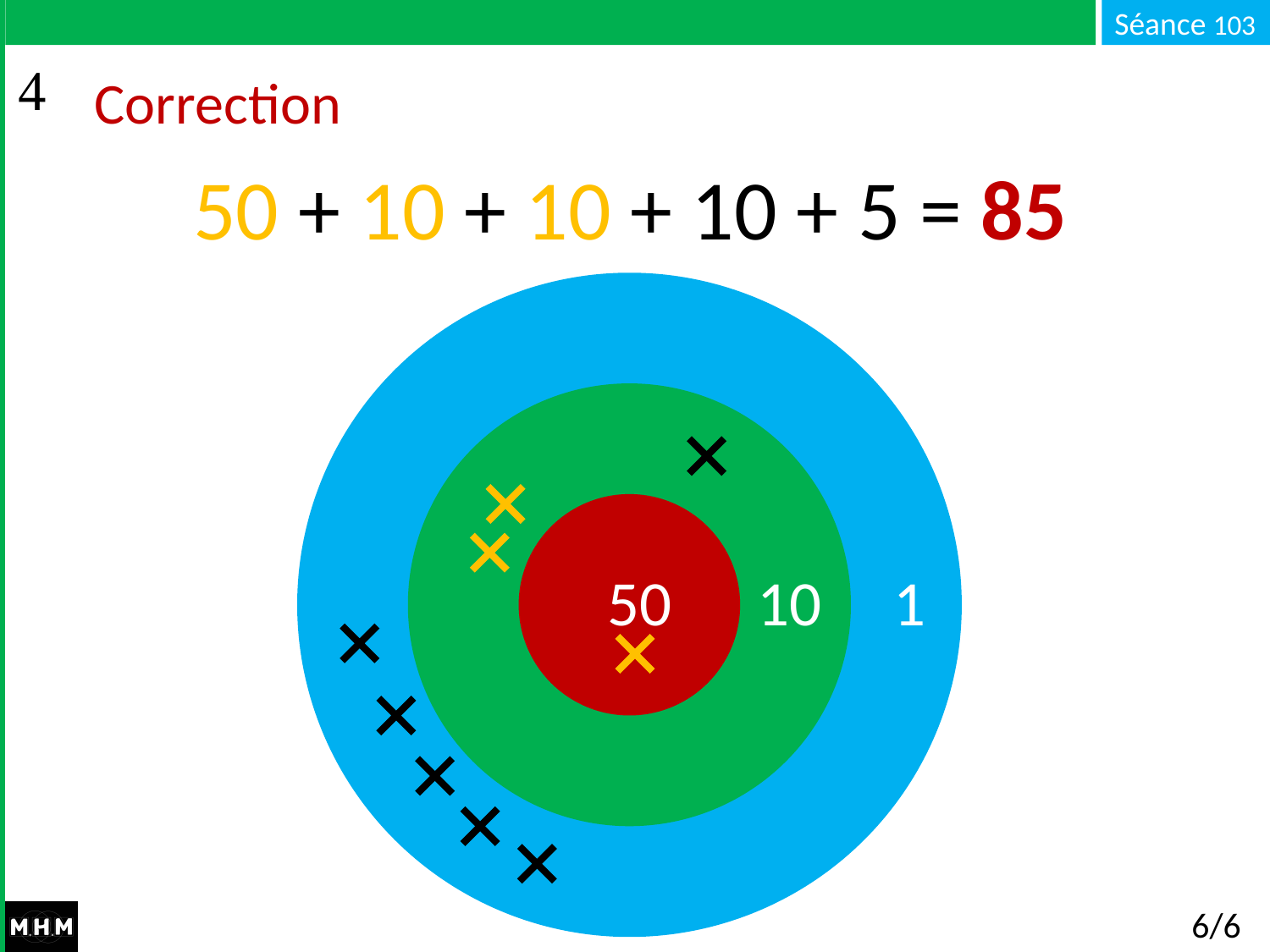

# Correction
50 + 10 + 10 + 10 + 5 = 85

50      10     1

6/6